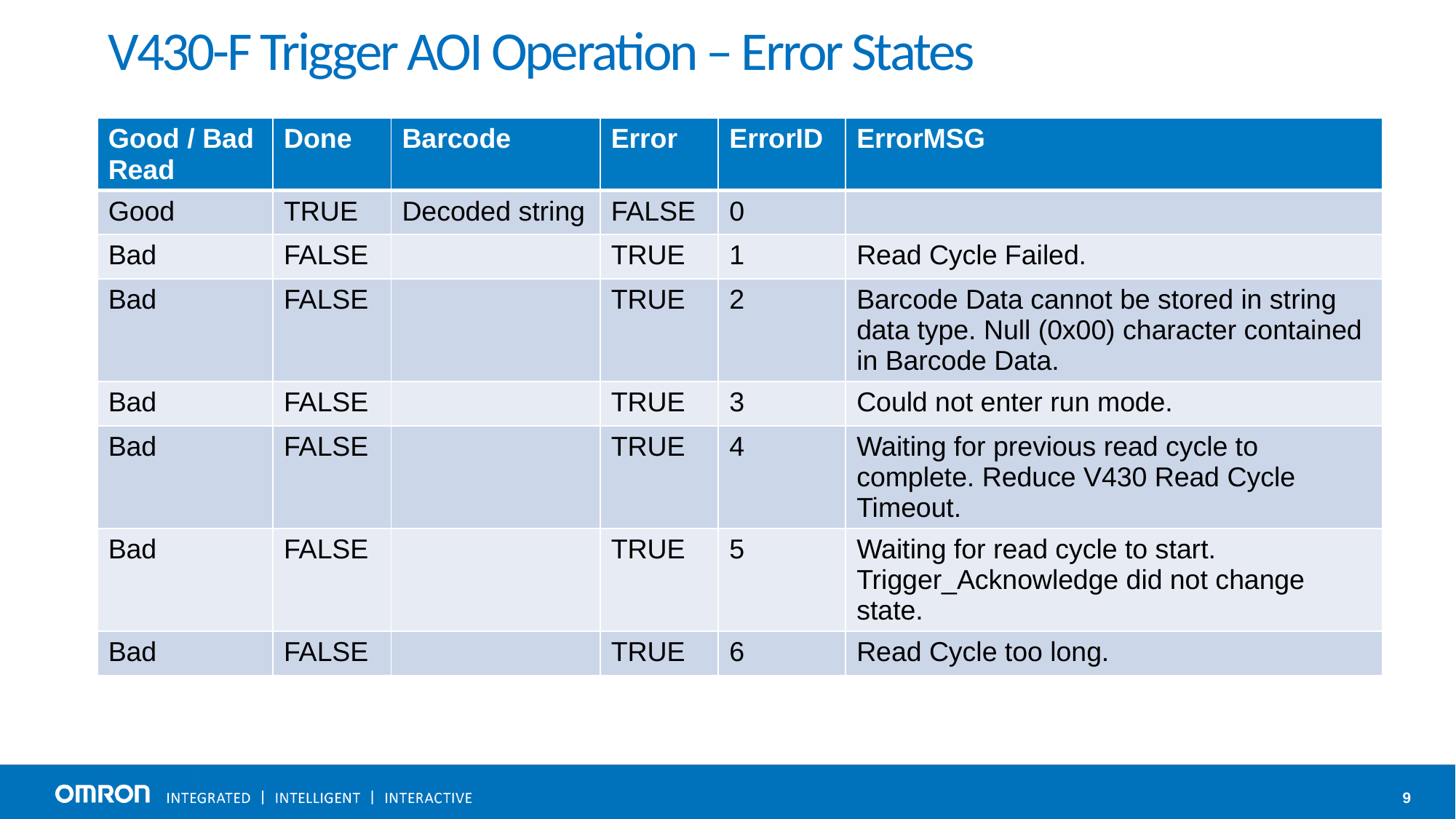

# V430-F Trigger AOI Operation – Error States

| Good / Bad Read | Done | Barcode | Error | ErrorID | ErrorMSG |
| --- | --- | --- | --- | --- | --- |
| Good | TRUE | Decoded string | FALSE | 0 |  |
| Bad | FALSE |  | TRUE | 1 | Read Cycle Failed. |
| Bad | FALSE |  | TRUE | 2 | Barcode Data cannot be stored in string data type. Null (0x00) character contained in Barcode Data. |
| Bad | FALSE |  | TRUE | 3 | Could not enter run mode. |
| Bad | FALSE |  | TRUE | 4 | Waiting for previous read cycle to complete. Reduce V430 Read Cycle Timeout. |
| Bad | FALSE |  | TRUE | 5 | Waiting for read cycle to start. Trigger\_Acknowledge did not change state. |
| Bad | FALSE |  | TRUE | 6 | Read Cycle too long. |
9